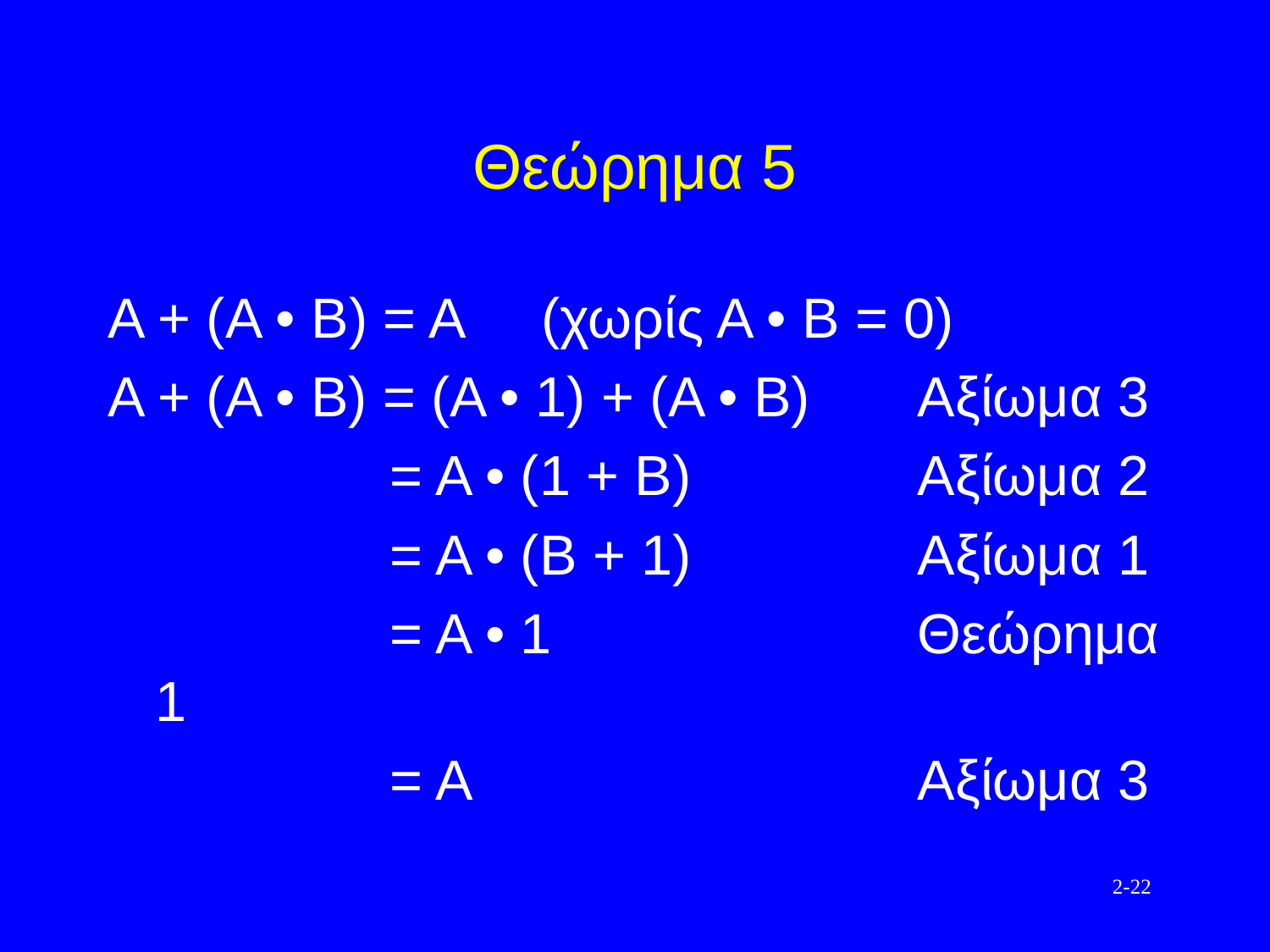

# Θεώρημα 5
Α + (Α • Β) = Α     (χωρίς Α • Β = 0)
Α + (Α • Β) = (Α • 1) + (Α • Β)	Αξίωμα 3
                  = Α • (1 + Β)		Αξίωμα 2
                  = Α • (Β + 1)		Αξίωμα 1
                  = Α • 1			Θεώρημα 1
                  = Α				Αξίωμα 3